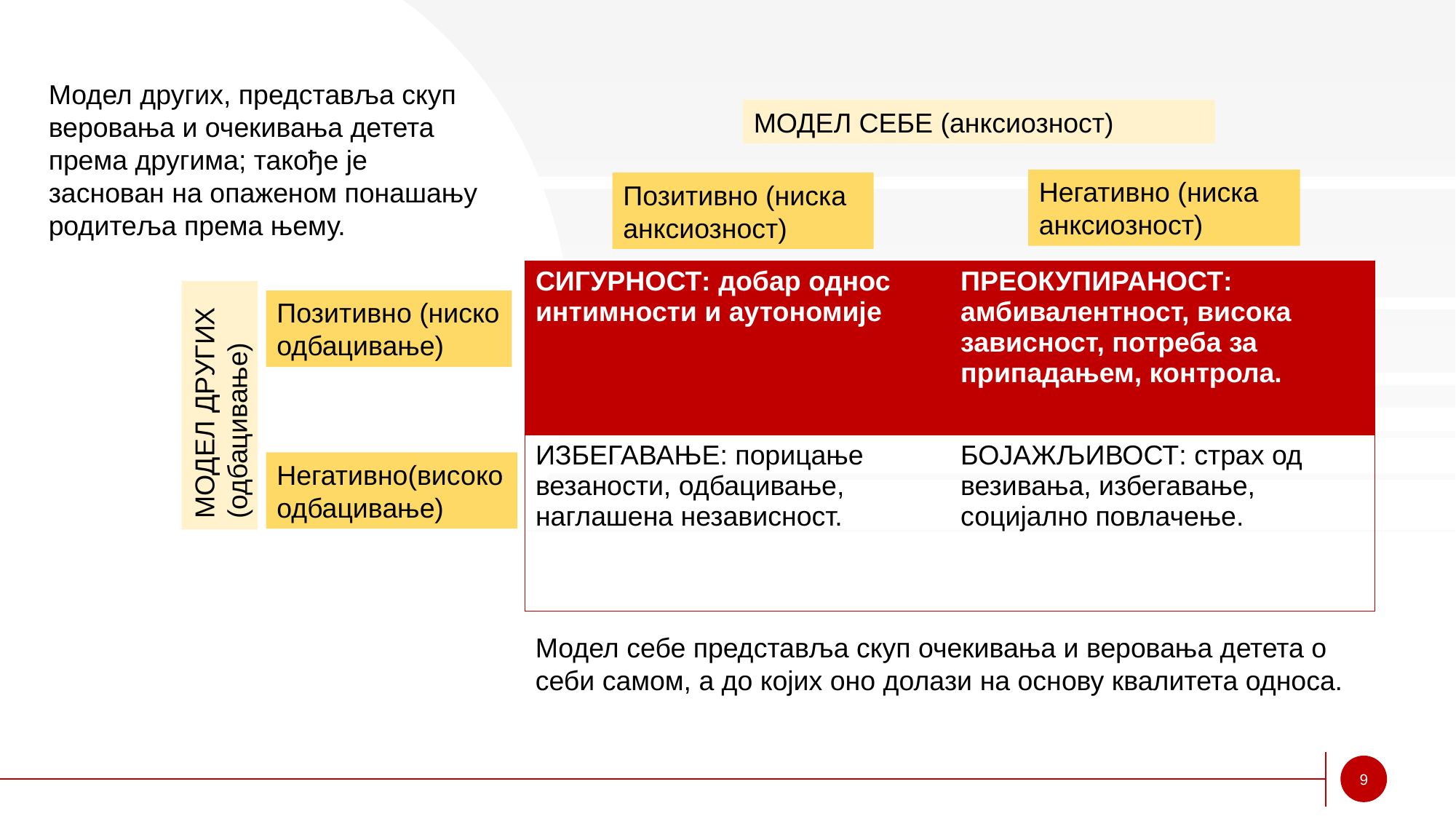

Модел других, представља скуп веровања и очекивања детета према другима; такође је заснован на опаженом понашању родитеља према њему.
МОДЕЛ СЕБЕ (анксиозност)
Негативно (ниска анксиозност)
Позитивно (ниска анксиозност)
| СИГУРНОСТ: добар однос интимности и аутономије | ПРЕОКУПИРАНОСТ: амбивалентност, висока зависност, потреба за припадањем, контрола. |
| --- | --- |
| ИЗБЕГАВАЊЕ: порицање везаности, одбацивање, наглашена независност. | БОЈАЖЉИВОСТ: страх од везивања, избегавање, социјално повлачење. |
Позитивно (ниско одбацивање)
МОДЕЛ ДРУГИХ (одбацивање)
Негативно(високо одбацивање)
Модел себе представља скуп очекивања и веровања детета о себи самом, а до којих оно долази на основу квалитета односа.
9